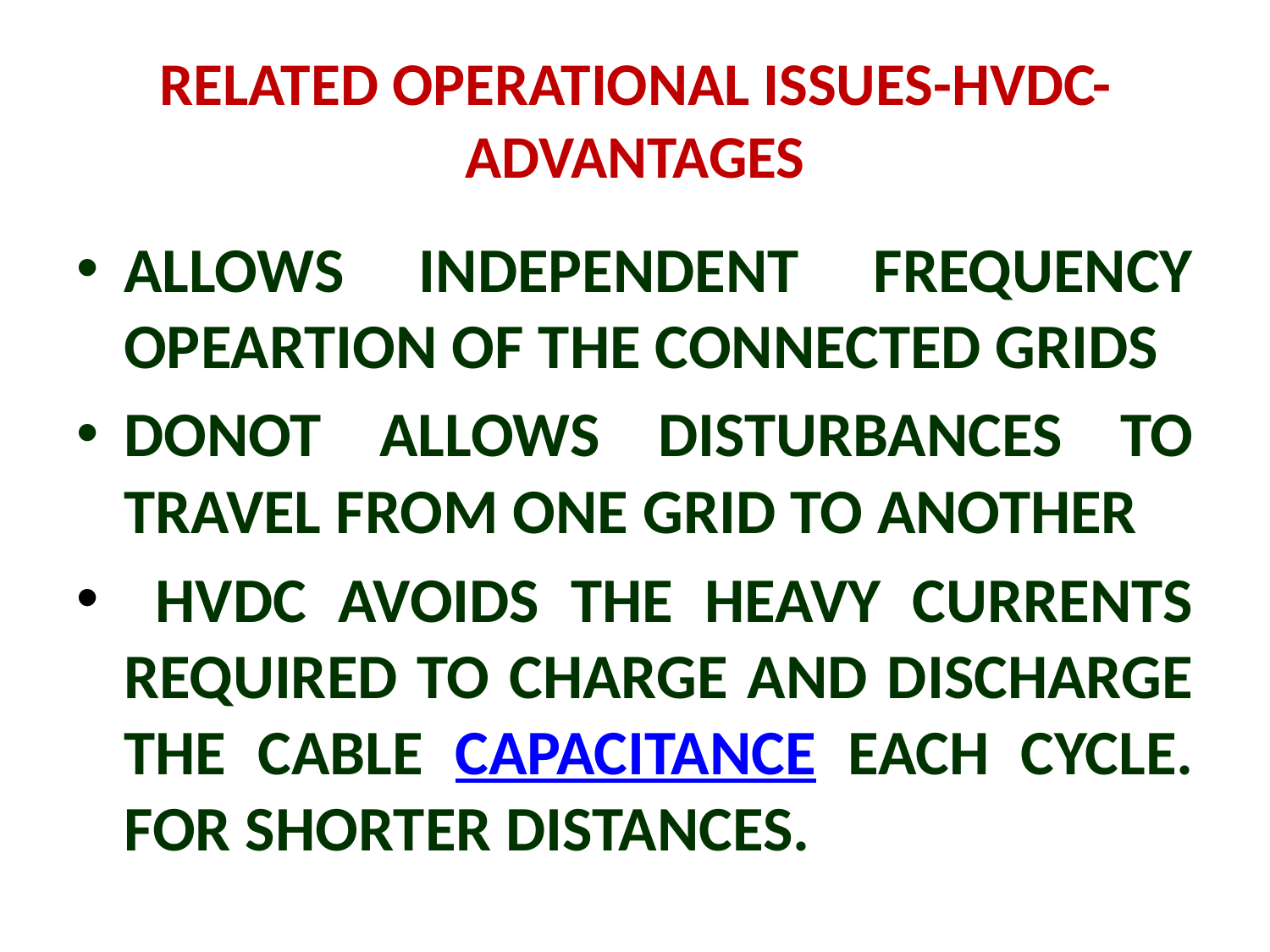

# RELATED OPERATIONAL ISSUES-HVDC-ADVANTAGES
ALLOWS INDEPENDENT FREQUENCY OPEARTION OF THE CONNECTED GRIDS
DONOT ALLOWS DISTURBANCES TO TRAVEL FROM ONE GRID TO ANOTHER
 HVDC AVOIDS THE HEAVY CURRENTS REQUIRED TO CHARGE AND DISCHARGE THE CABLE CAPACITANCE EACH CYCLE. FOR SHORTER DISTANCES.